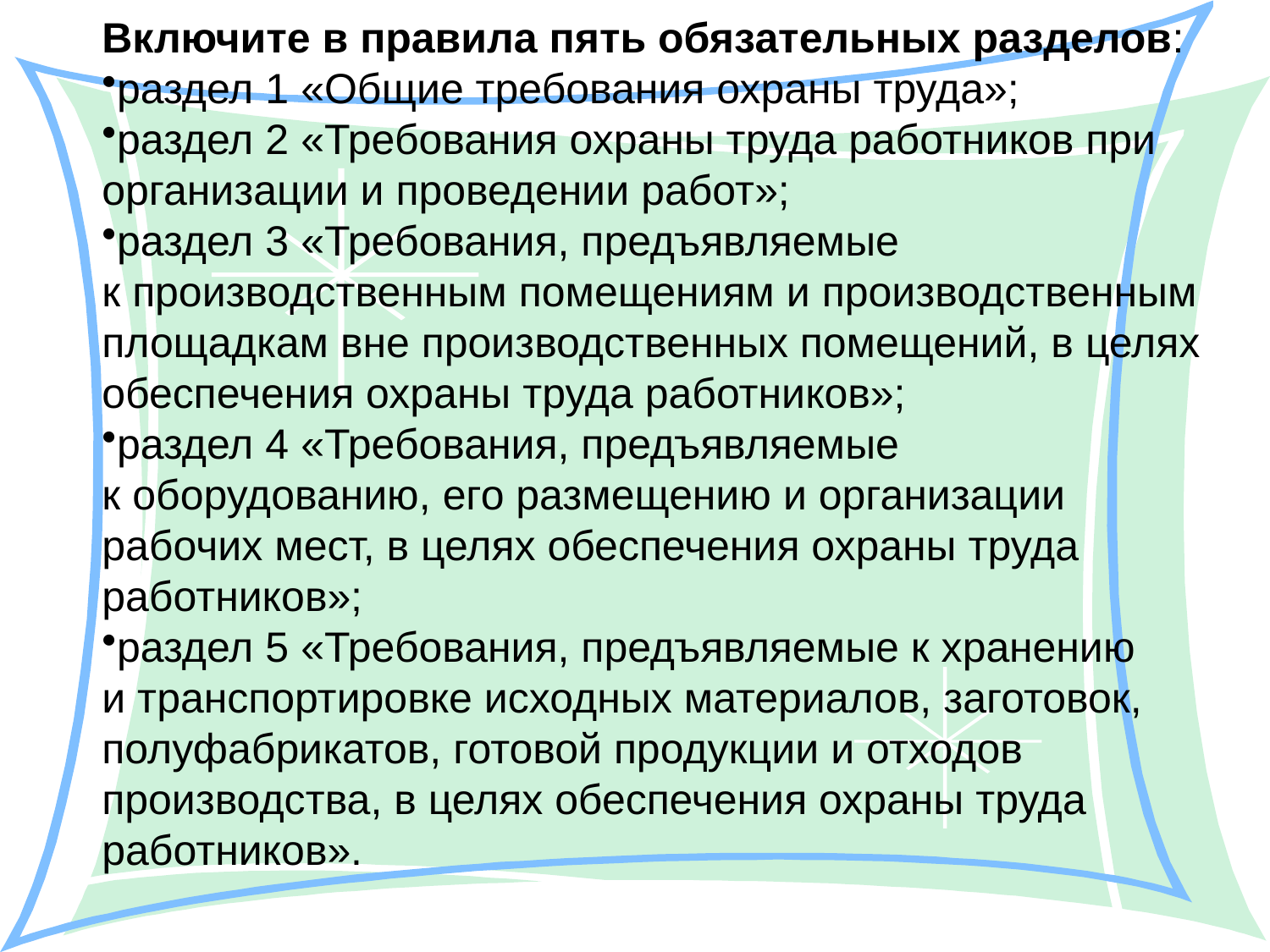

Включите в правила пять обязательных разделов:
раздел 1 «Общие требования охраны труда»;
раздел 2 «Требования охраны труда работников при организации и проведении работ»;
раздел 3 «Требования, предъявляемые к производственным помещениям и производственным площадкам вне производственных помещений, в целях обеспечения охраны труда работников»;
раздел 4 «Требования, предъявляемые к оборудованию, его размещению и организации рабочих мест, в целях обеспечения охраны труда работников»;
раздел 5 «Требования, предъявляемые к хранению и транспортировке исходных материалов, заготовок, полуфабрикатов, готовой продукции и отходов производства, в целях обеспечения охраны труда работников».